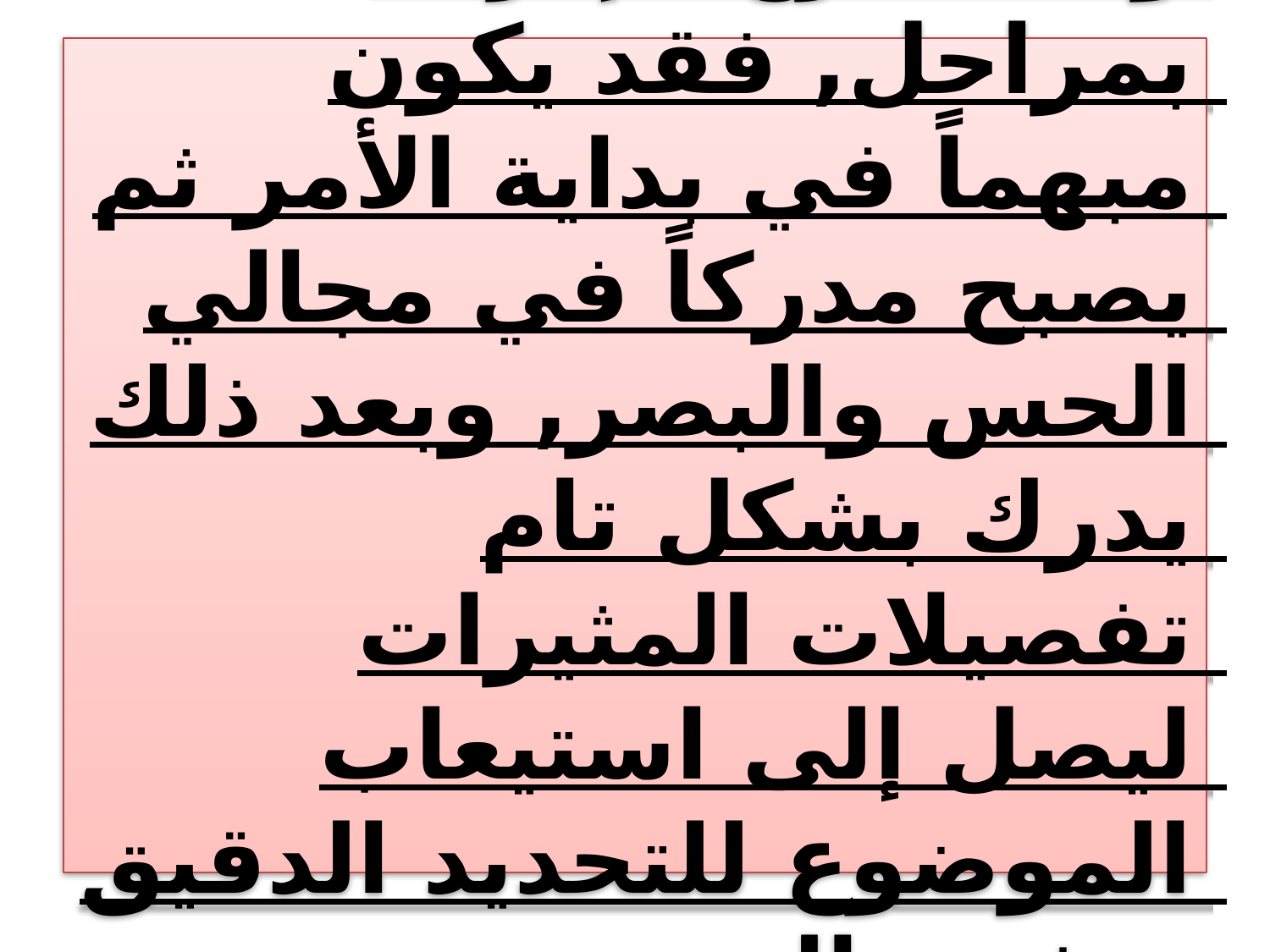

# وقد يتدرج الإدراك بمراحل, فقد يكون مبهماً في بداية الأمر ثم يصبح مدركاً في مجالي الحس والبصر, وبعد ذلك يدرك بشكل تام تفصيلات المثيرات ليصل إلى استيعاب الموضوع للتحديد الدقيق وتفهم المعنى.